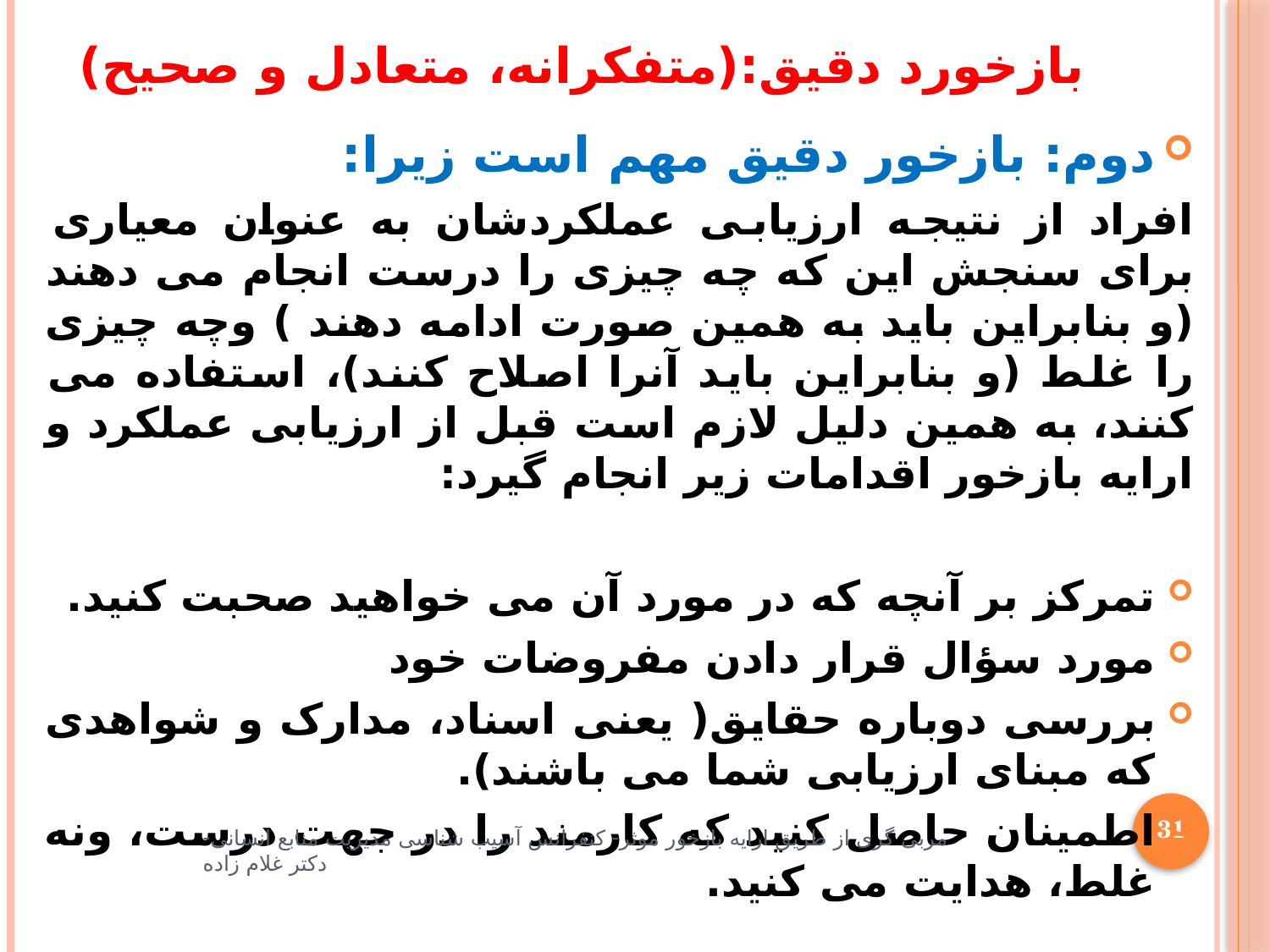

# بازخورد دقیق:(متفکرانه، متعادل و صحیح)
دوم: بازخور دقیق مهم است زیرا:
افراد از نتیجه ارزیابی عملکردشان به عنوان معیاری برای سنجش این که چه چیزی را درست انجام می دهند (و بنابراین باید به همین صورت ادامه دهند ) وچه چیزی را غلط (و بنابراین باید آنرا اصلاح کنند)، استفاده می کنند، به همین دلیل لازم است قبل از ارزیابی عملکرد و ارایه بازخور اقدامات زیر انجام گیرد:

تمرکز بر آنچه که در مورد آن می خواهید صحبت کنید.
مورد سؤال قرار دادن مفروضات خود
بررسی دوباره حقایق( یعنی اسناد، مدارک و شواهدی که مبنای ارزیابی شما می باشند).
اطمینان حاصل کنید که کارمند را در جهت درست، ونه غلط، هدایت می کنید.

31
مربی گری از طریق ارایه بازخور موثر- کنفرانس آسیب شناسی مدیریت منابع انسانی- دکتر غلام زاده